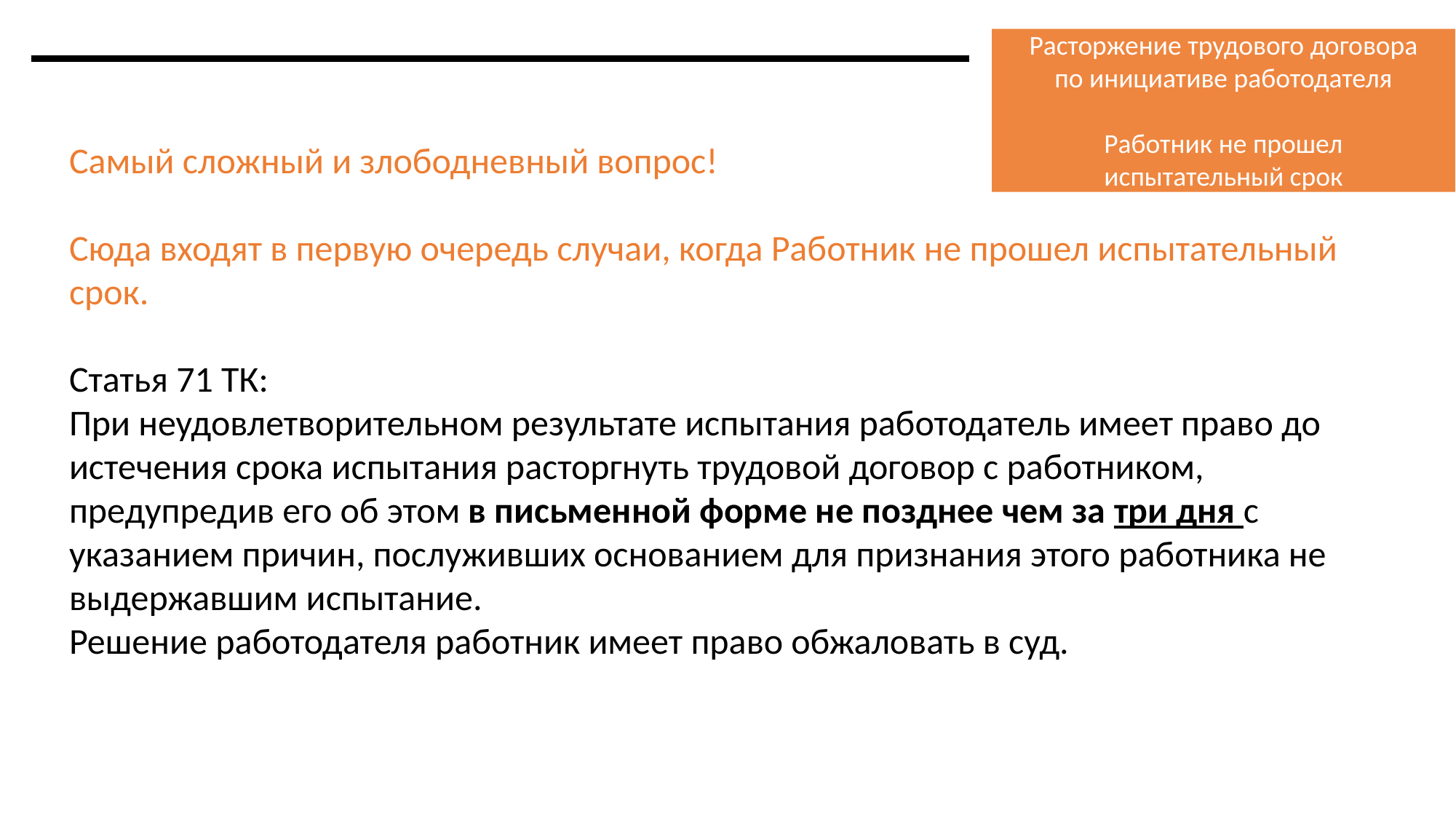

Расторжение трудового договора по инициативе работодателя

Работник не прошел испытательный срок

Самый сложный и злободневный вопрос!

Сюда входят в первую очередь случаи, когда Работник не прошел испытательный срок.

Статья 71 ТК:
При неудовлетворительном результате испытания работодатель имеет право до истечения срока испытания расторгнуть трудовой договор с работником, предупредив его об этом в письменной форме не позднее чем за три дня с указанием причин, послуживших основанием для признания этого работника не выдержавшим испытание.
Решение работодателя работник имеет право обжаловать в суд.